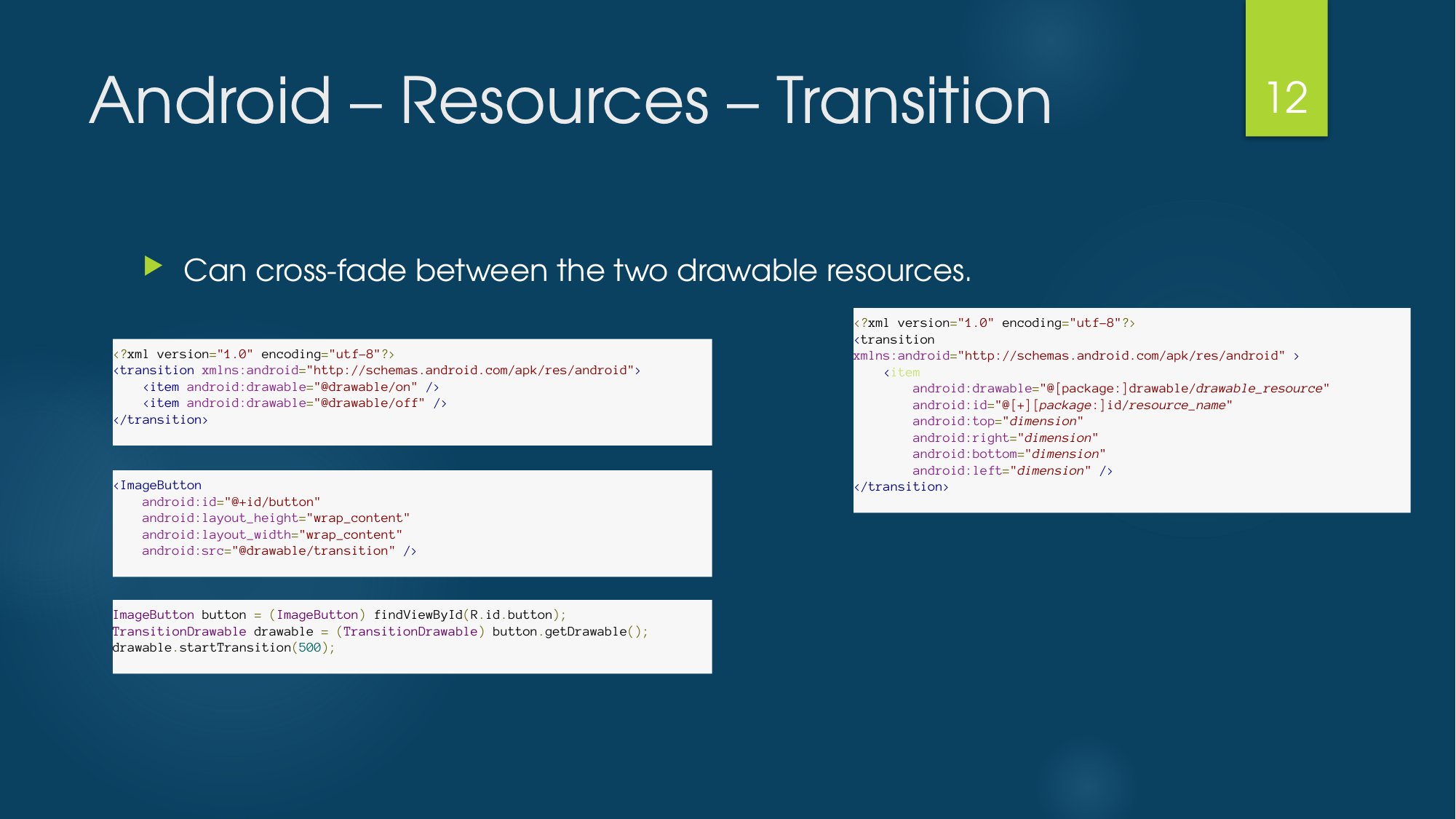

12
# Android – Resources – Transition
Can cross-fade between the two drawable resources.
<?xml version="1.0" encoding="utf-8"?>
<transition
xmlns:android="http://schemas.android.com/apk/res/android" >
    <item
        android:drawable="@[package:]drawable/drawable_resource"
        android:id="@[+][package:]id/resource_name"
        android:top="dimension"
        android:right="dimension"
        android:bottom="dimension"
        android:left="dimension" />
</transition>
<?xml version="1.0" encoding="utf-8"?>
<transition xmlns:android="http://schemas.android.com/apk/res/android">
    <item android:drawable="@drawable/on" />
    <item android:drawable="@drawable/off" />
</transition>
<ImageButton
    android:id="@+id/button"
    android:layout_height="wrap_content"
    android:layout_width="wrap_content"
    android:src="@drawable/transition" />
ImageButton button = (ImageButton) findViewById(R.id.button);
TransitionDrawable drawable = (TransitionDrawable) button.getDrawable();
drawable.startTransition(500);